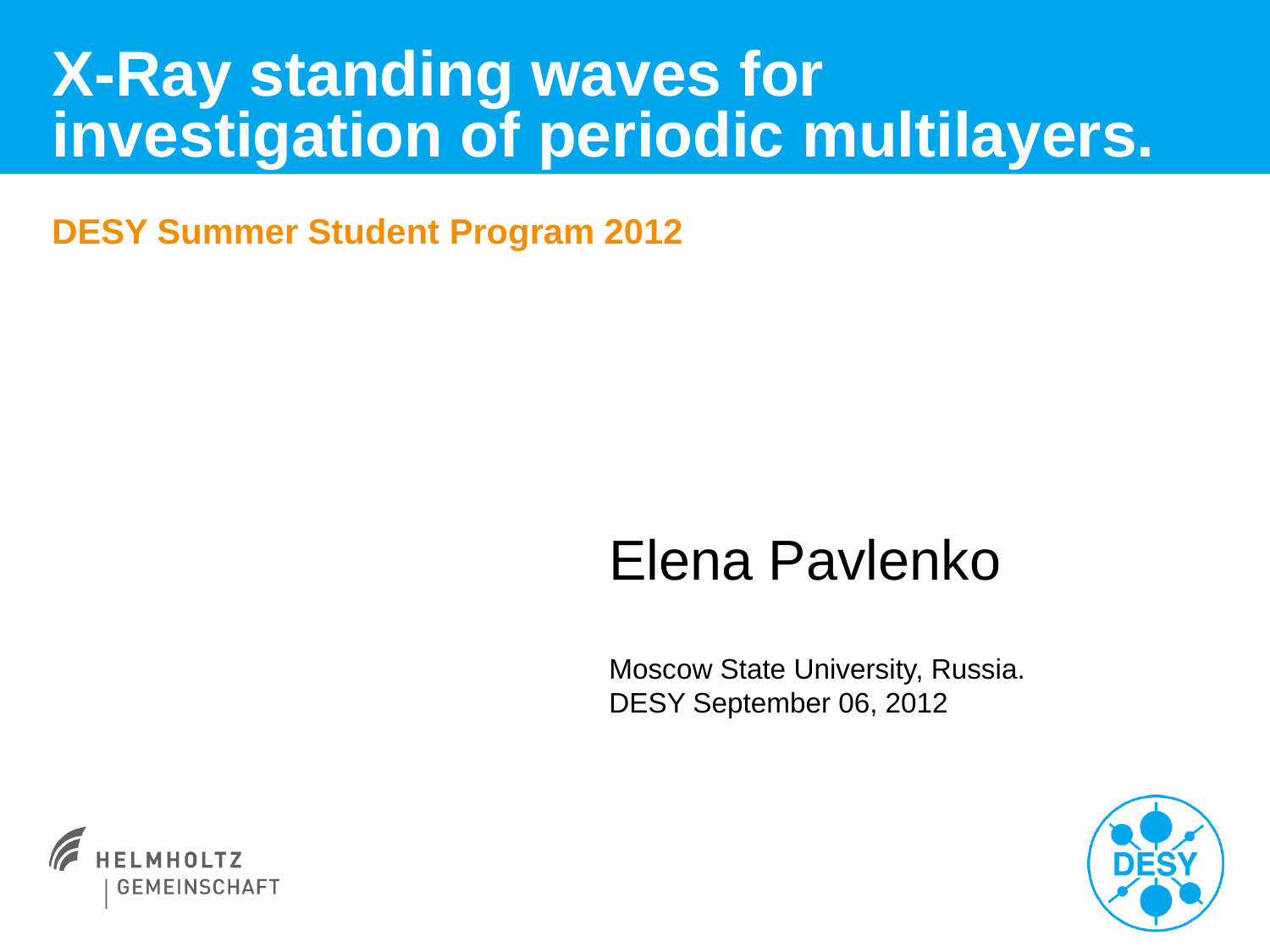

# X-Ray standing waves for investigation of periodic multilayers.
DESY Summer Student Program 2012
Elena Pavlenko

Moscow State University, Russia.
DESY September 06, 2012